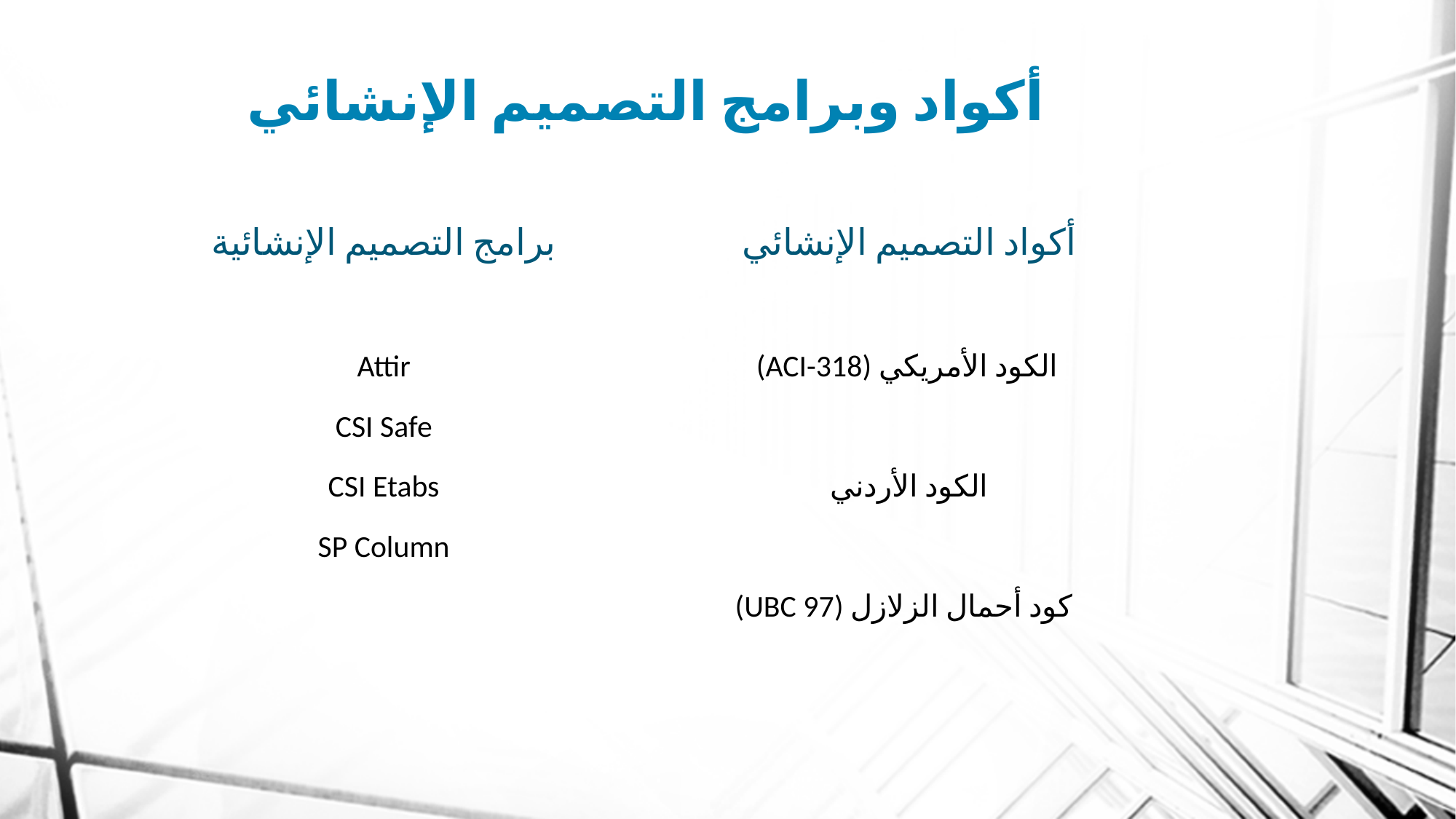

# أكواد وبرامج التصميم الإنشائي
برامج التصميم الإنشائية

Attir
CSI Safe
CSI Etabs
SP Column

أكواد التصميم الإنشائي

الكود الأمريكي (ACI-318)

الكود الأردني

كود أحمال الزلازل (UBC 97)